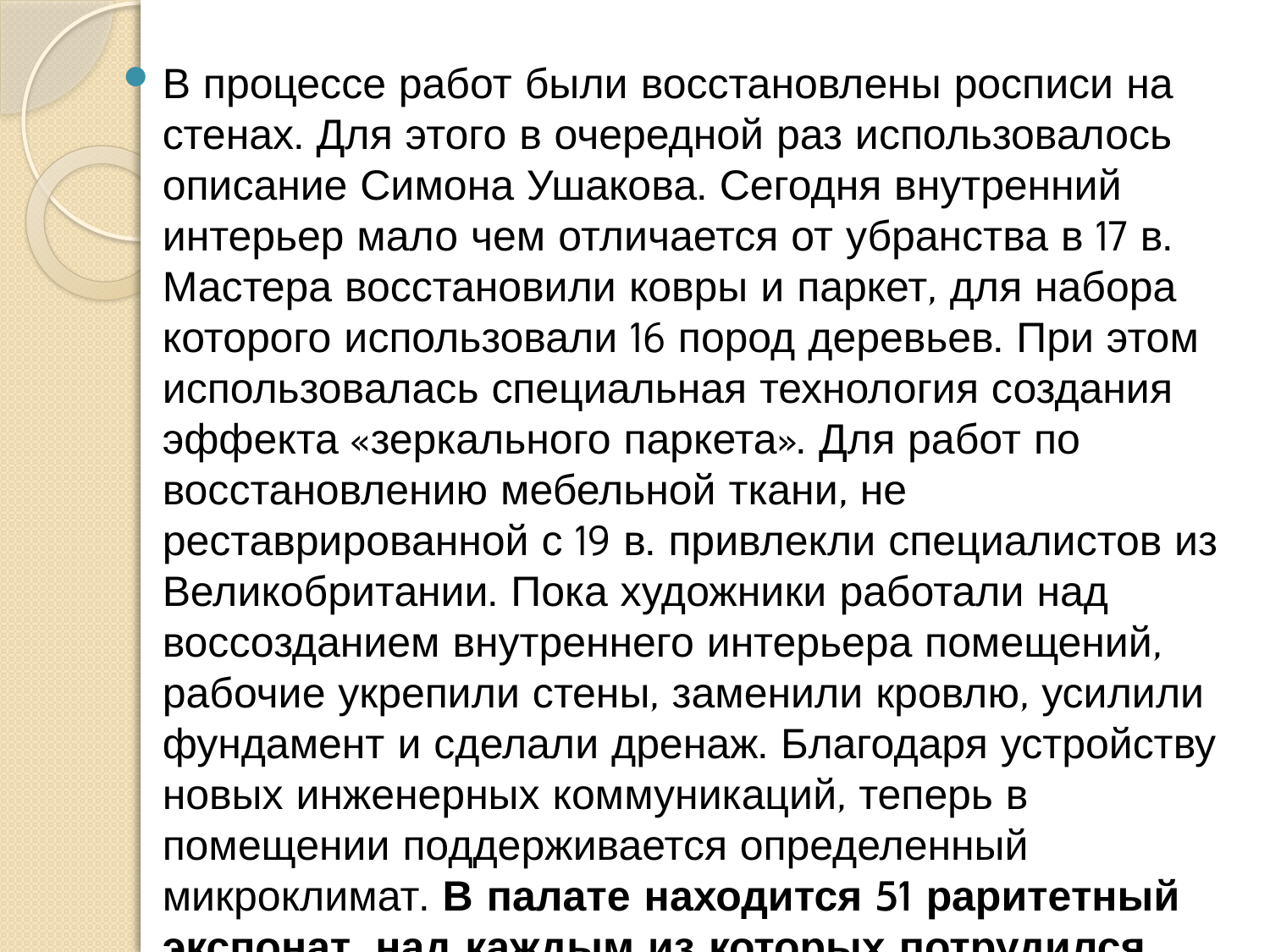

В процессе работ были восстановлены росписи на стенах. Для этого в очередной раз использовалось описание Симона Ушакова. Сегодня внутренний интерьер мало чем отличается от убранства в 17 в. Мастера восстановили ковры и паркет, для набора которого использовали 16 пород деревьев. При этом использовалась специальная технология создания эффекта «зеркального паркета». Для работ по восстановлению мебельной ткани, не реставрированной с 19 в. привлекли специалистов из Великобритании. Пока художники работали над воссозданием внутреннего интерьера помещений, рабочие укрепили стены, заменили кровлю, усилили фундамент и сделали дренаж. Благодаря устройству новых инженерных коммуникаций, теперь в помещении поддерживается определенный микроклимат. В палате находится 51 раритетный экспонат, над каждым из которых потрудился реставратор.